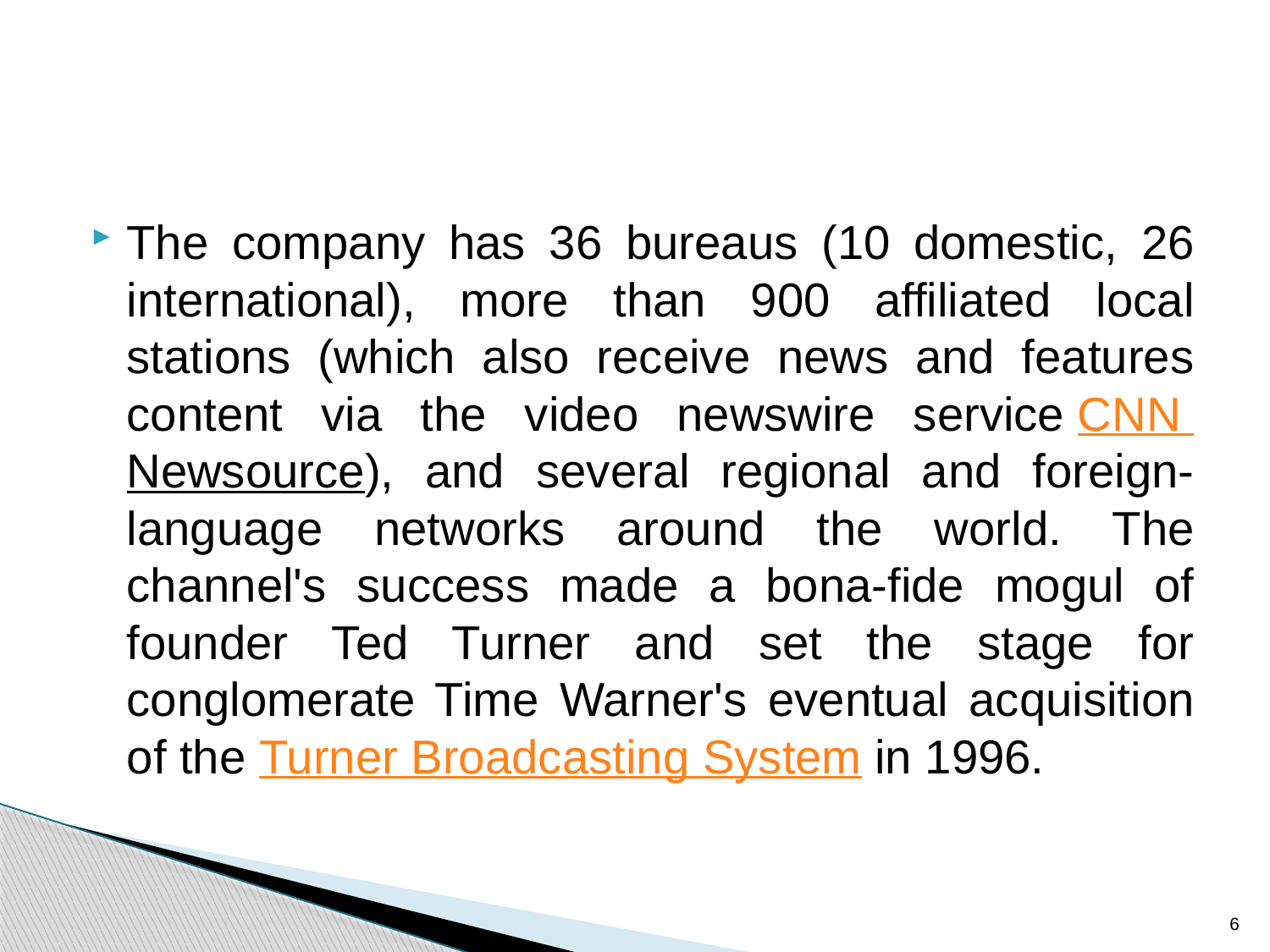

#
The company has 36 bureaus (10 domestic, 26 international), more than 900 affiliated local stations (which also receive news and features content via the video newswire service CNN Newsource), and several regional and foreign-language networks around the world. The channel's success made a bona-fide mogul of founder Ted Turner and set the stage for conglomerate Time Warner's eventual acquisition of the Turner Broadcasting System in 1996.

6